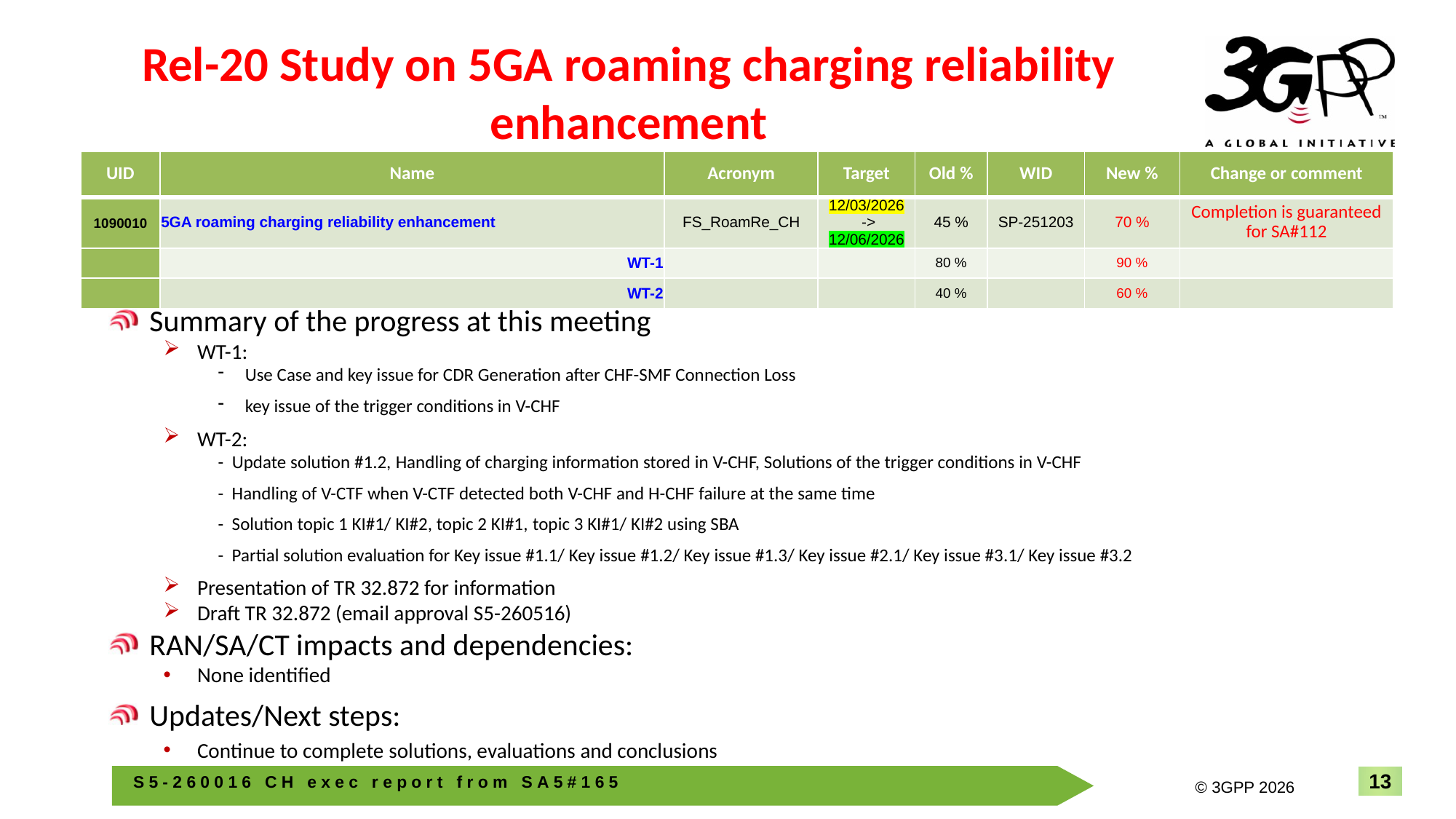

# Rel-20 Study on 5GA roaming charging reliability enhancement
| UID | Name | Acronym | Target | Old % | WID | New % | Change or comment |
| --- | --- | --- | --- | --- | --- | --- | --- |
| 1090010 | 5GA roaming charging reliability enhancement | FS\_RoamRe\_CH | 12/03/2026 -> 12/06/2026 | 45 % | SP-251203 | 70 % | Completion is guaranteed for SA#112 |
|  | WT-1 |  |  | 80 % |  | 90 % |  |
|  | WT-2 |  |  | 40 % |  | 60 % |  |
Summary of the progress at this meeting
WT-1:
Use Case and key issue for CDR Generation after CHF-SMF Connection Loss
key issue of the trigger conditions in V-CHF
WT-2:
-  Update solution #1.2, Handling of charging information stored in V-CHF, Solutions of the trigger conditions in V-CHF
-  Handling of V-CTF when V-CTF detected both V-CHF and H-CHF failure at the same time
-  Solution topic 1 KI#1/ KI#2, topic 2 KI#1, topic 3 KI#1/ KI#2 using SBA
-  Partial solution evaluation for Key issue #1.1/ Key issue #1.2/ Key issue #1.3/ Key issue #2.1/ Key issue #3.1/ Key issue #3.2
Presentation of TR 32.872 for information
Draft TR 32.872 (email approval S5-260516)
RAN/SA/CT impacts and dependencies:
None identified
Updates/Next steps:
Continue to complete solutions, evaluations and conclusions